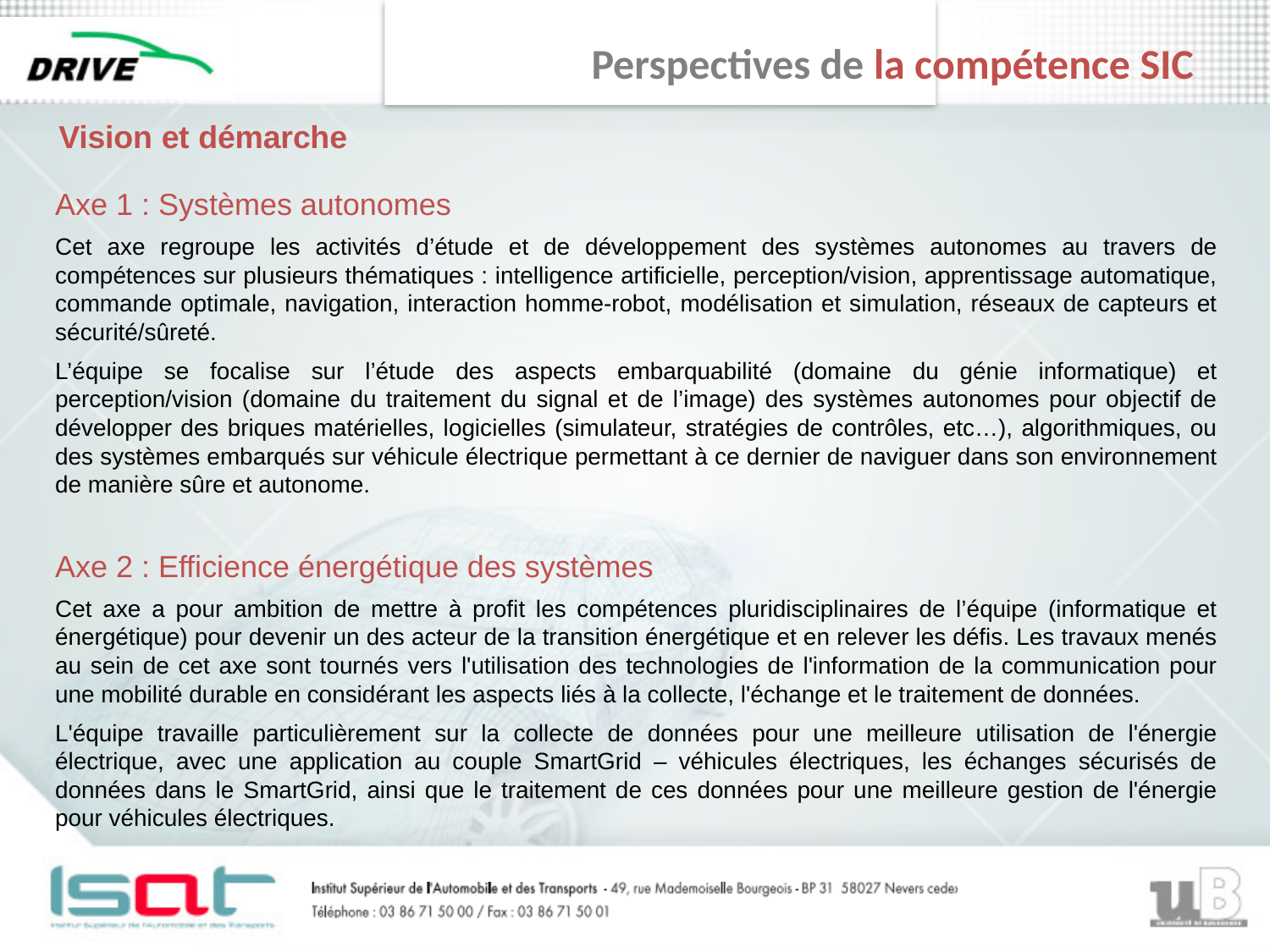

# Perspectives de la compétence SIC
Vision et démarche
Axe 1 : Systèmes autonomes
Cet axe regroupe les activités d’étude et de développement des systèmes autonomes au travers de compétences sur plusieurs thématiques : intelligence artificielle, perception/vision, apprentissage automatique, commande optimale, navigation, interaction homme-robot, modélisation et simulation, réseaux de capteurs et sécurité/sûreté.
L’équipe se focalise sur l’étude des aspects embarquabilité (domaine du génie informatique) et perception/vision (domaine du traitement du signal et de l’image) des systèmes autonomes pour objectif de développer des briques matérielles, logicielles (simulateur, stratégies de contrôles, etc…), algorithmiques, ou des systèmes embarqués sur véhicule électrique permettant à ce dernier de naviguer dans son environnement de manière sûre et autonome.

Axe 2 : Efficience énergétique des systèmes
Cet axe a pour ambition de mettre à profit les compétences pluridisciplinaires de l’équipe (informatique et énergétique) pour devenir un des acteur de la transition énergétique et en relever les défis. Les travaux menés au sein de cet axe sont tournés vers l'utilisation des technologies de l'information de la communication pour une mobilité durable en considérant les aspects liés à la collecte, l'échange et le traitement de données.
L'équipe travaille particulièrement sur la collecte de données pour une meilleure utilisation de l'énergie électrique, avec une application au couple SmartGrid – véhicules électriques, les échanges sécurisés de données dans le SmartGrid, ainsi que le traitement de ces données pour une meilleure gestion de l'énergie pour véhicules électriques.